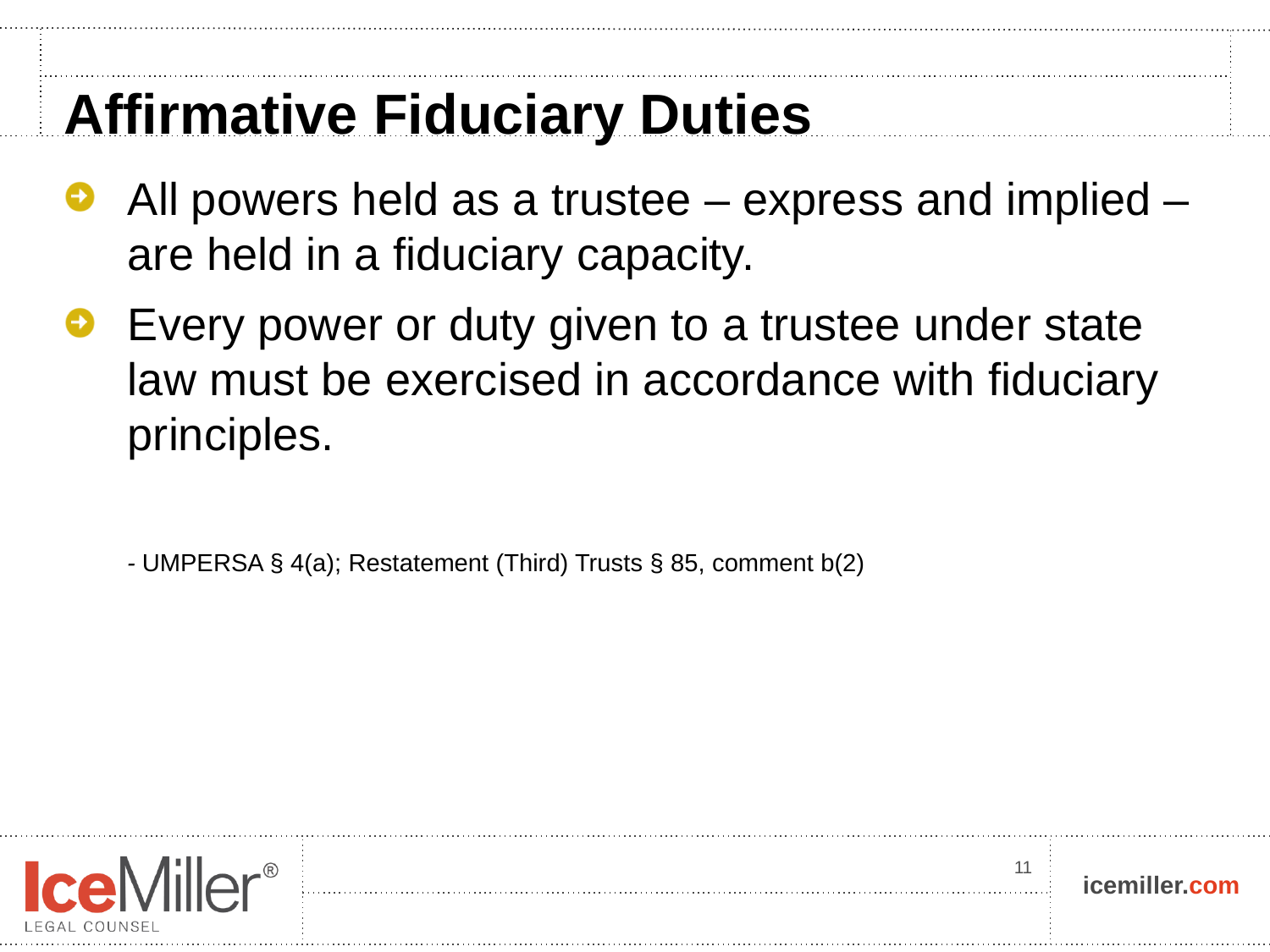

# Affirmative Fiduciary Duties
All powers held as a trustee – express and implied – are held in a fiduciary capacity.
Every power or duty given to a trustee under state law must be exercised in accordance with fiduciary principles.

- UMPERSA § 4(a); Restatement (Third) Trusts § 85, comment b(2)
11